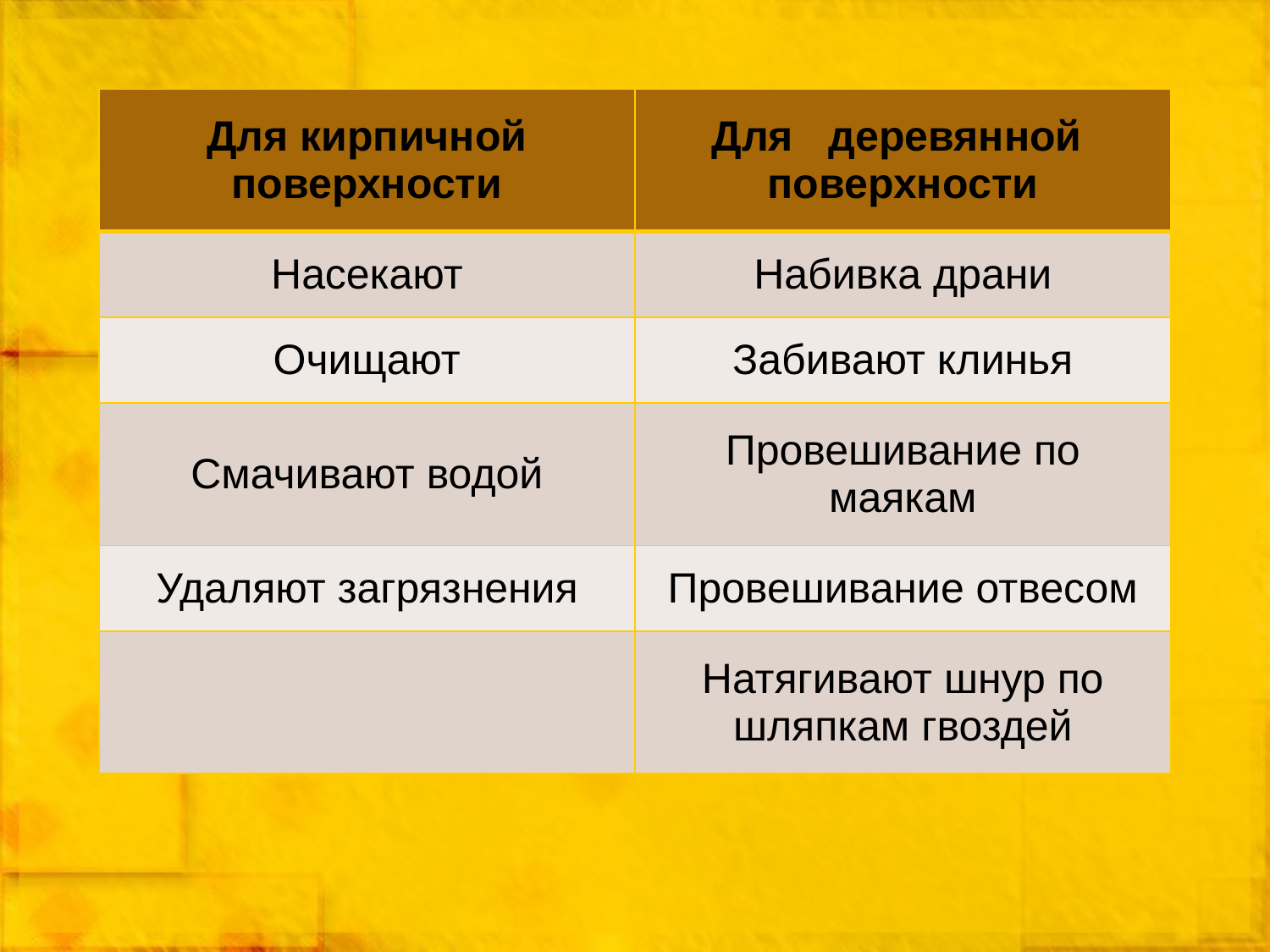

| Для кирпичной поверхности | Для деревянной поверхности |
| --- | --- |
| Насекают | Набивка драни |
| Очищают | Забивают клинья |
| Смачивают водой | Провешивание по маякам |
| Удаляют загрязнения | Провешивание отвесом |
|  | Натягивают шнур по шляпкам гвоздей |